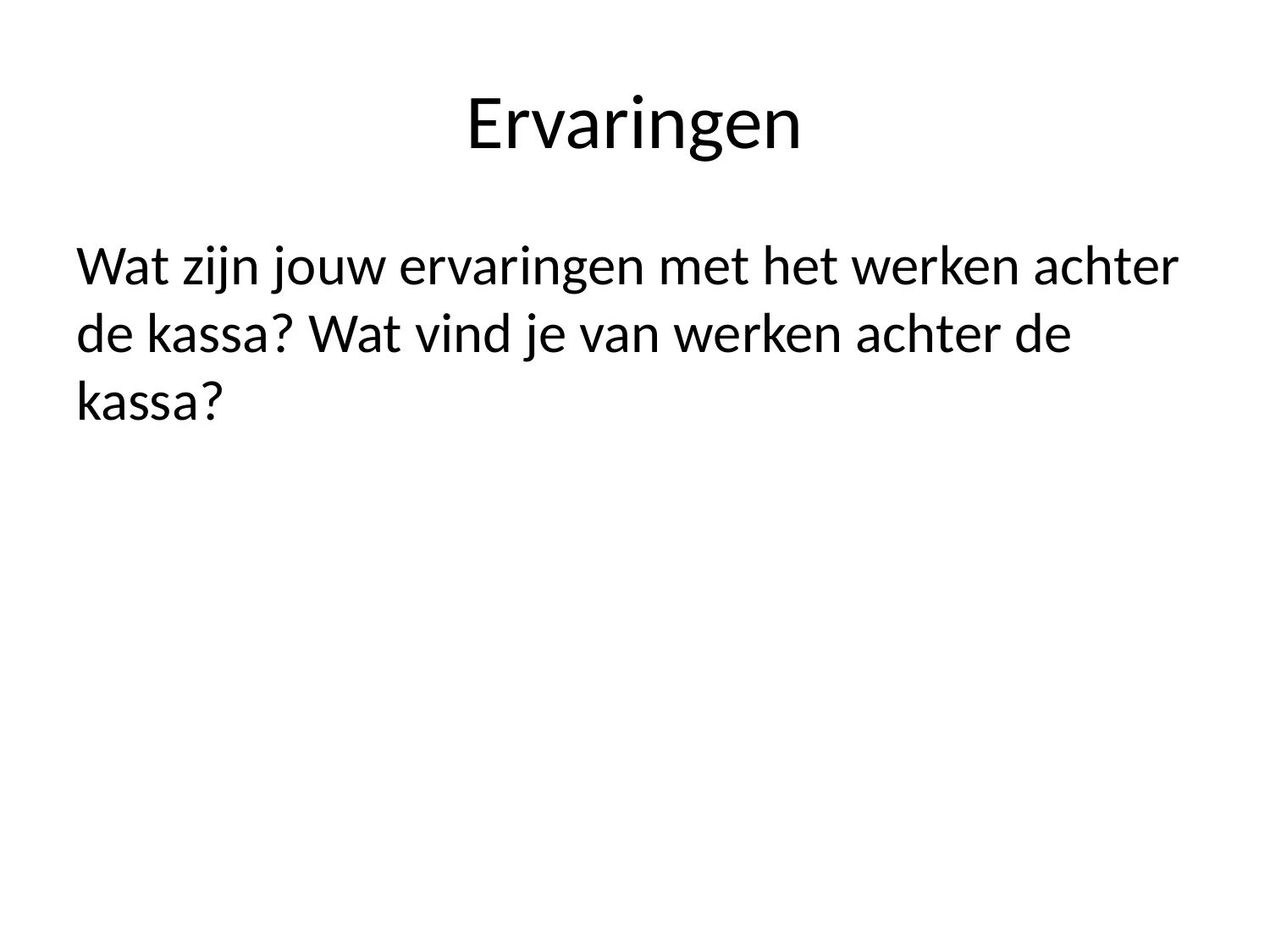

# Ervaringen
Wat zijn jouw ervaringen met het werken achter de kassa? Wat vind je van werken achter de kassa?